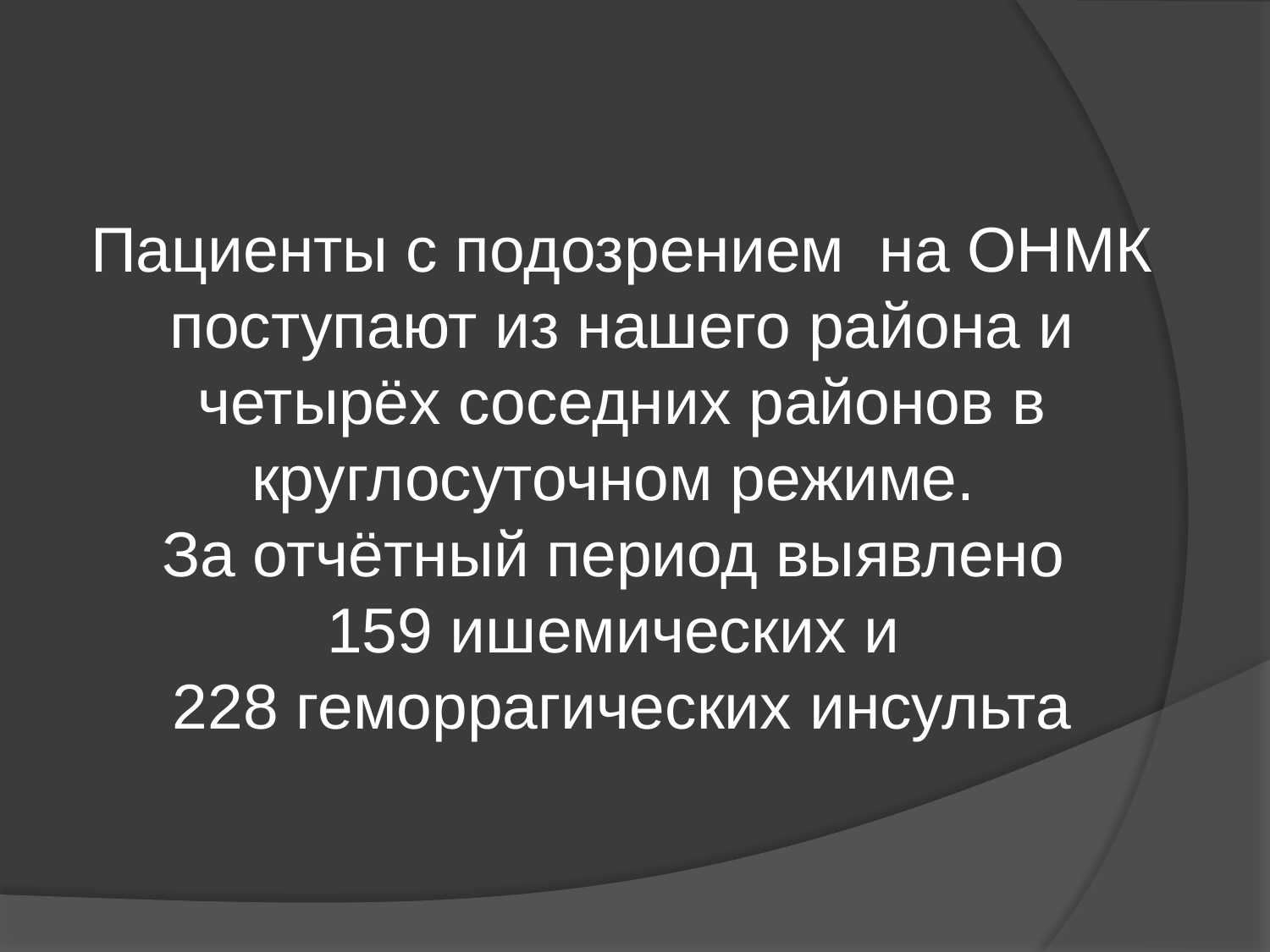

# Пациенты с подозрением  на ОНМК поступают из нашего района и четырёх соседних районов в круглосуточном режиме. За отчётный период выявлено 159 ишемических и 228 геморрагических инсульта